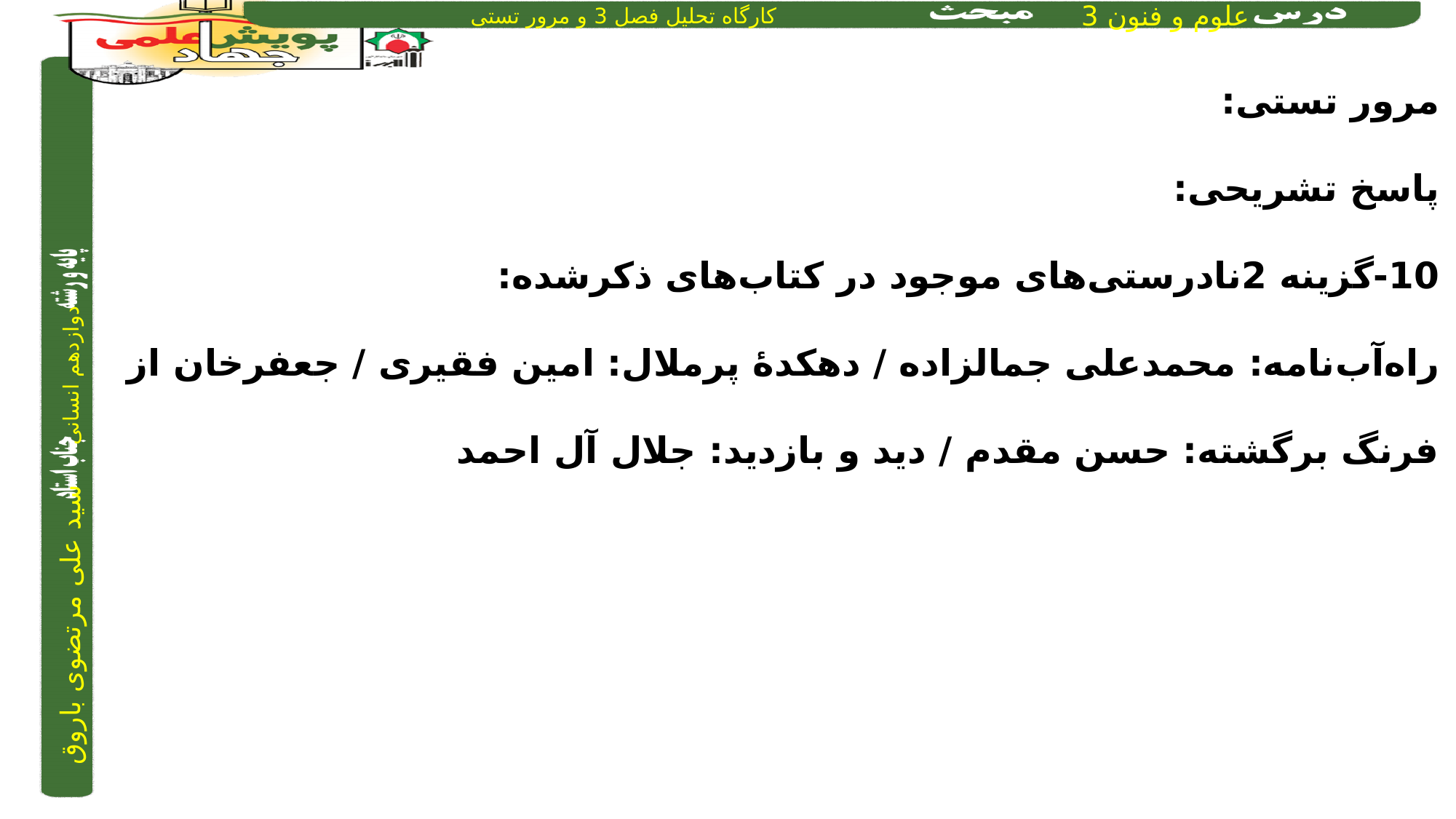

مرور تستی:
پاسخ تشریحی:
10-گزینه 2نادرستی‌های موجود در کتاب‌های ذکرشده:
راه‌آب‌نامه: محمدعلی جمالزاده / دهکدۀ پرملال: امین فقیری / جعفرخان از فرنگ برگشته: حسن مقدم / دید و بازدید: جلال آل احمد